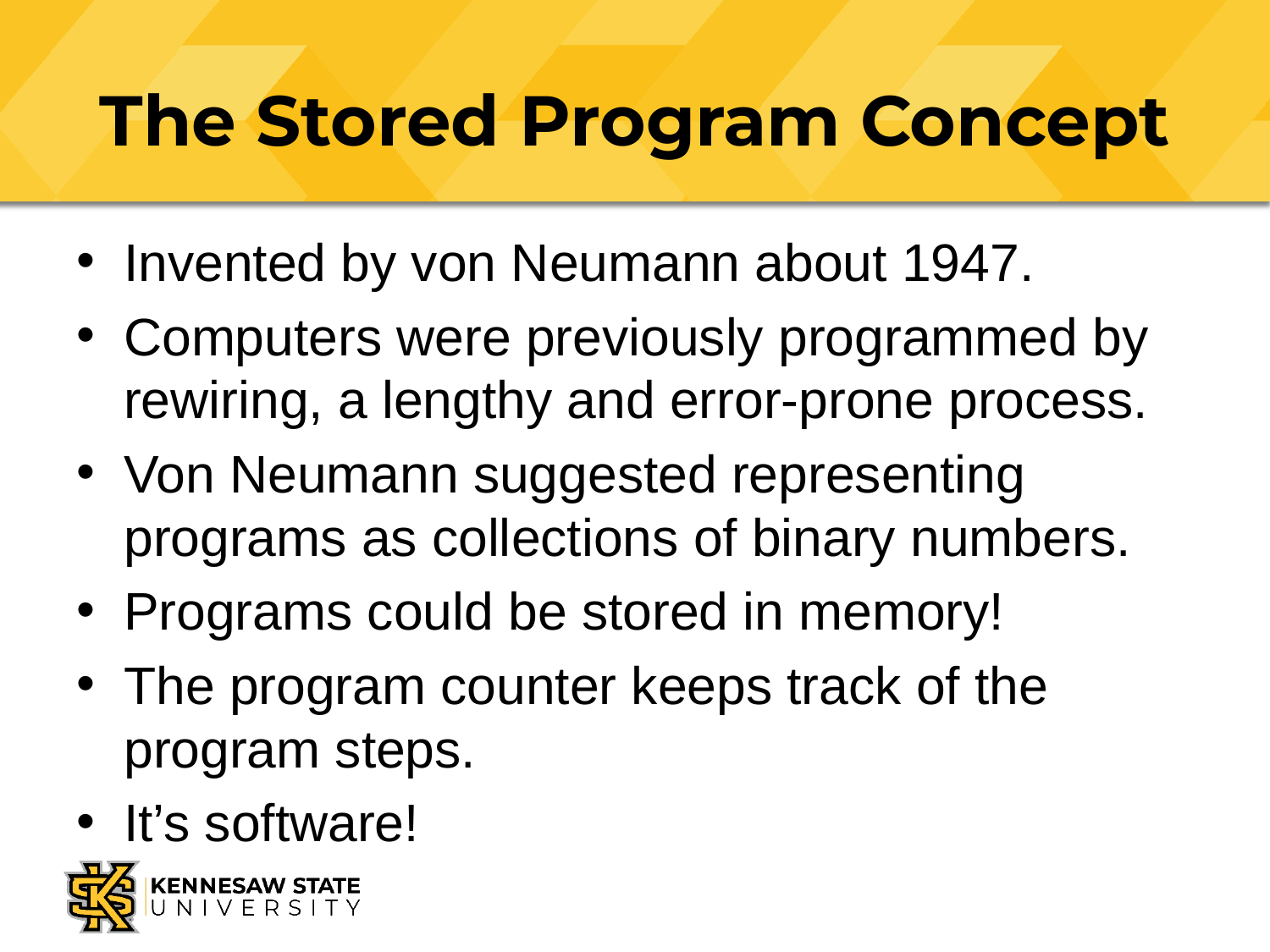

# The Stored Program Concept
Invented by von Neumann about 1947.
Computers were previously programmed by rewiring, a lengthy and error-prone process.
Von Neumann suggested representing programs as collections of binary numbers.
Programs could be stored in memory!
The program counter keeps track of the program steps.
It’s software!